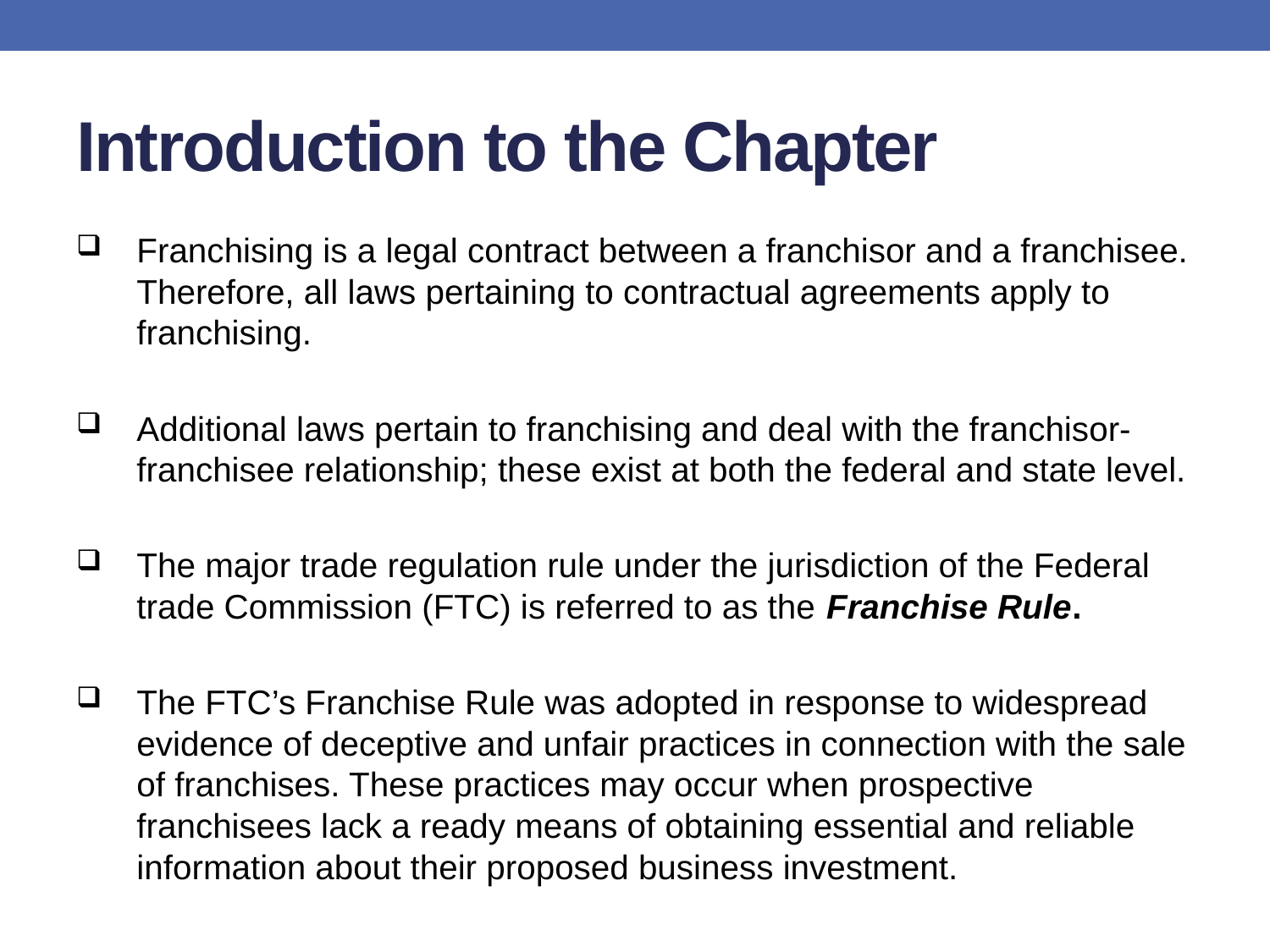

# Introduction to the Chapter
Franchising is a legal contract between a franchisor and a franchisee. Therefore, all laws pertaining to contractual agreements apply to franchising.

Additional laws pertain to franchising and deal with the franchisor-franchisee relationship; these exist at both the federal and state level.

The major trade regulation rule under the jurisdiction of the Federal trade Commission (FTC) is referred to as the Franchise Rule.

The FTC’s Franchise Rule was adopted in response to widespread evidence of deceptive and unfair practices in connection with the sale of franchises. These practices may occur when prospective franchisees lack a ready means of obtaining essential and reliable information about their proposed business investment.